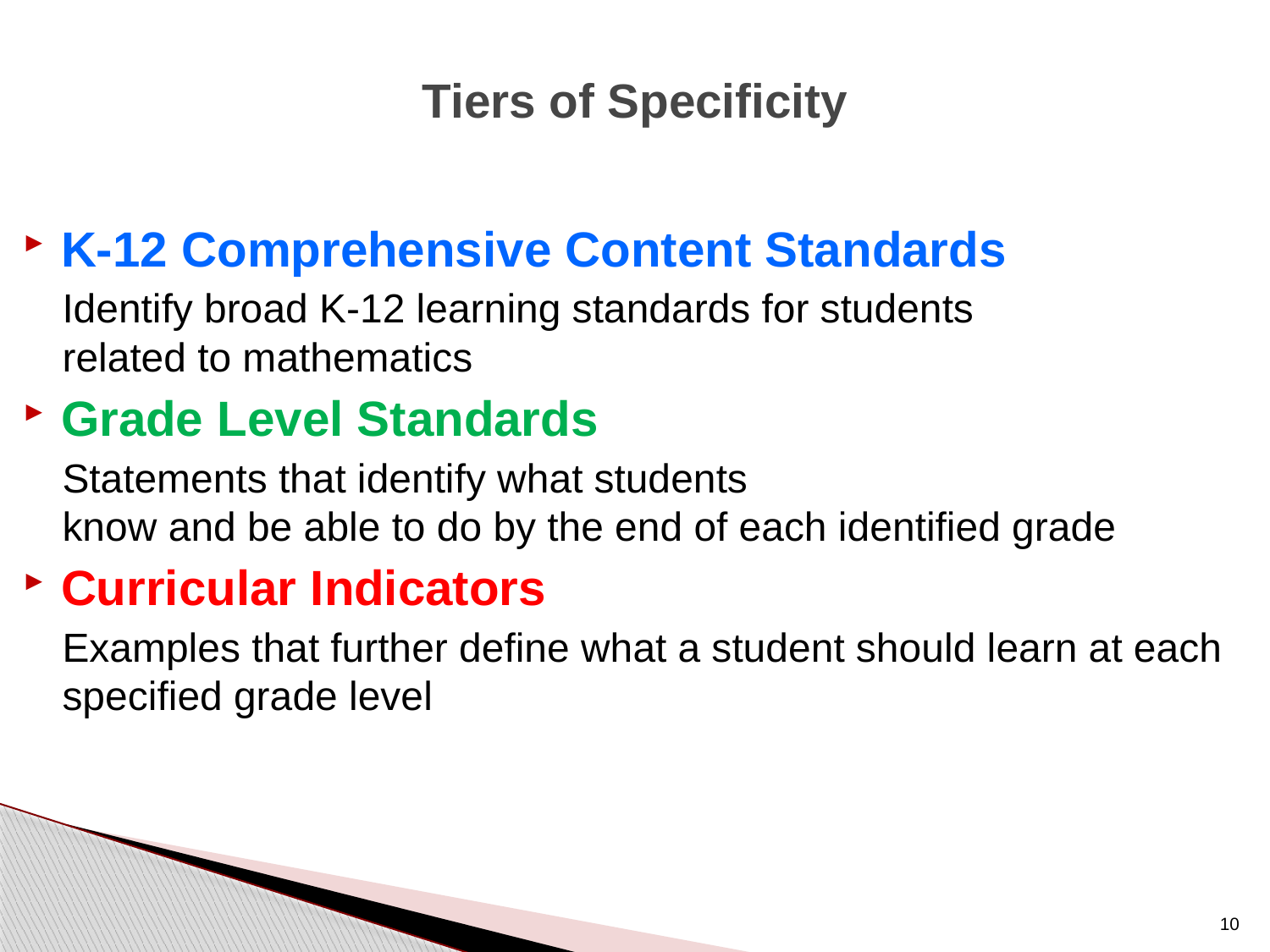

# Tiers of Specificity
K-12 Comprehensive Content Standards
Identify broad K-12 learning standards for students
related to mathematics
Grade Level Standards
Statements that identify what students
know and be able to do by the end of each identified grade
Curricular Indicators
Examples that further define what a student should learn at each specified grade level

10